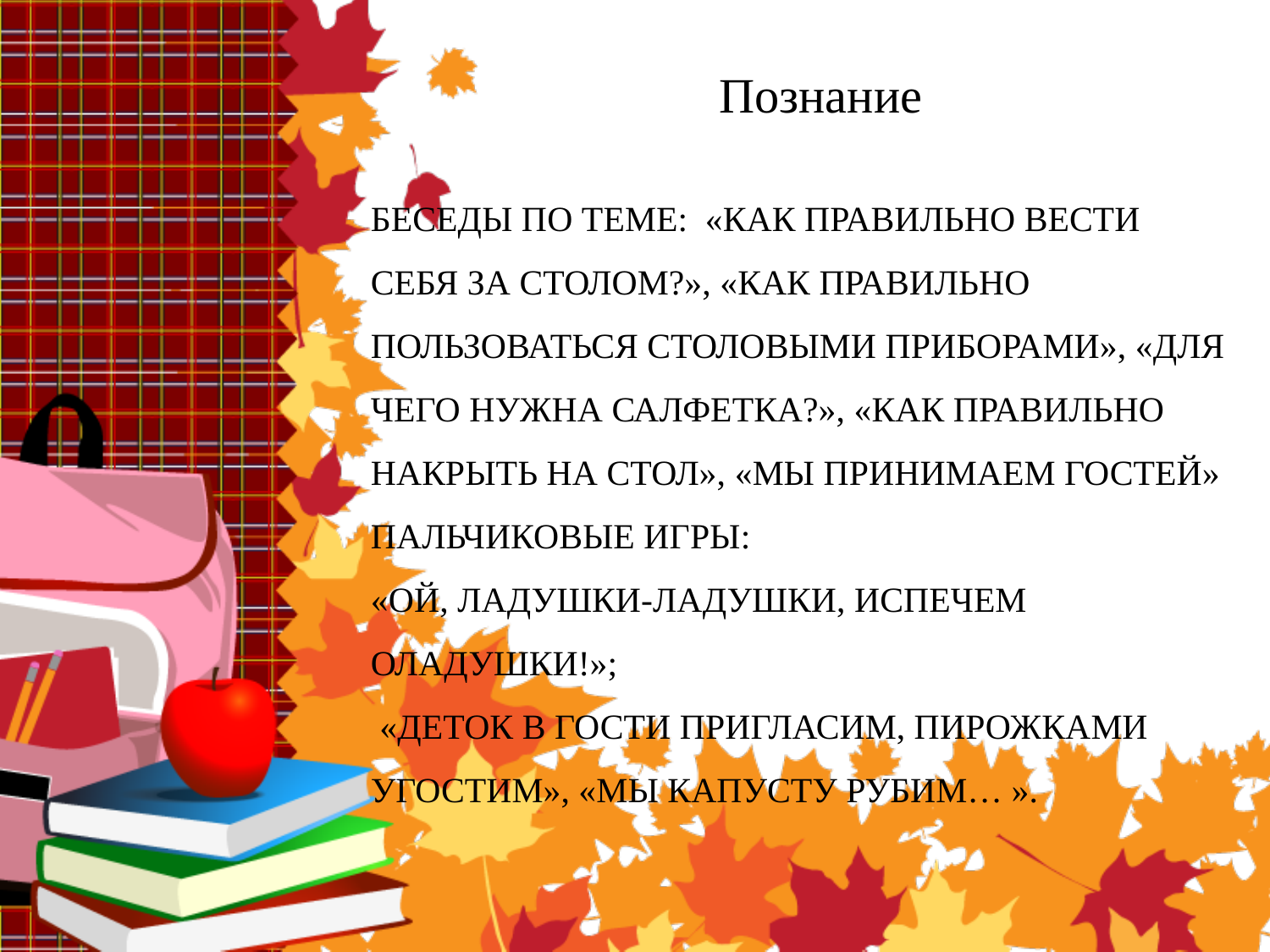

Познание
# Беседы по теме:  «Как правильно вести себя за столом?», «Как правильно пользоваться столовыми приборами», «для чего нужна салфетка?», «Как правильно накрыть на стол», «мы принимаем гостей» пальчиковые игры: «Ой, ладушки-ладушки, испечем оладушки!»; «Деток в гости пригласим, пирожками угостим», «Мы капусту рубим… ».